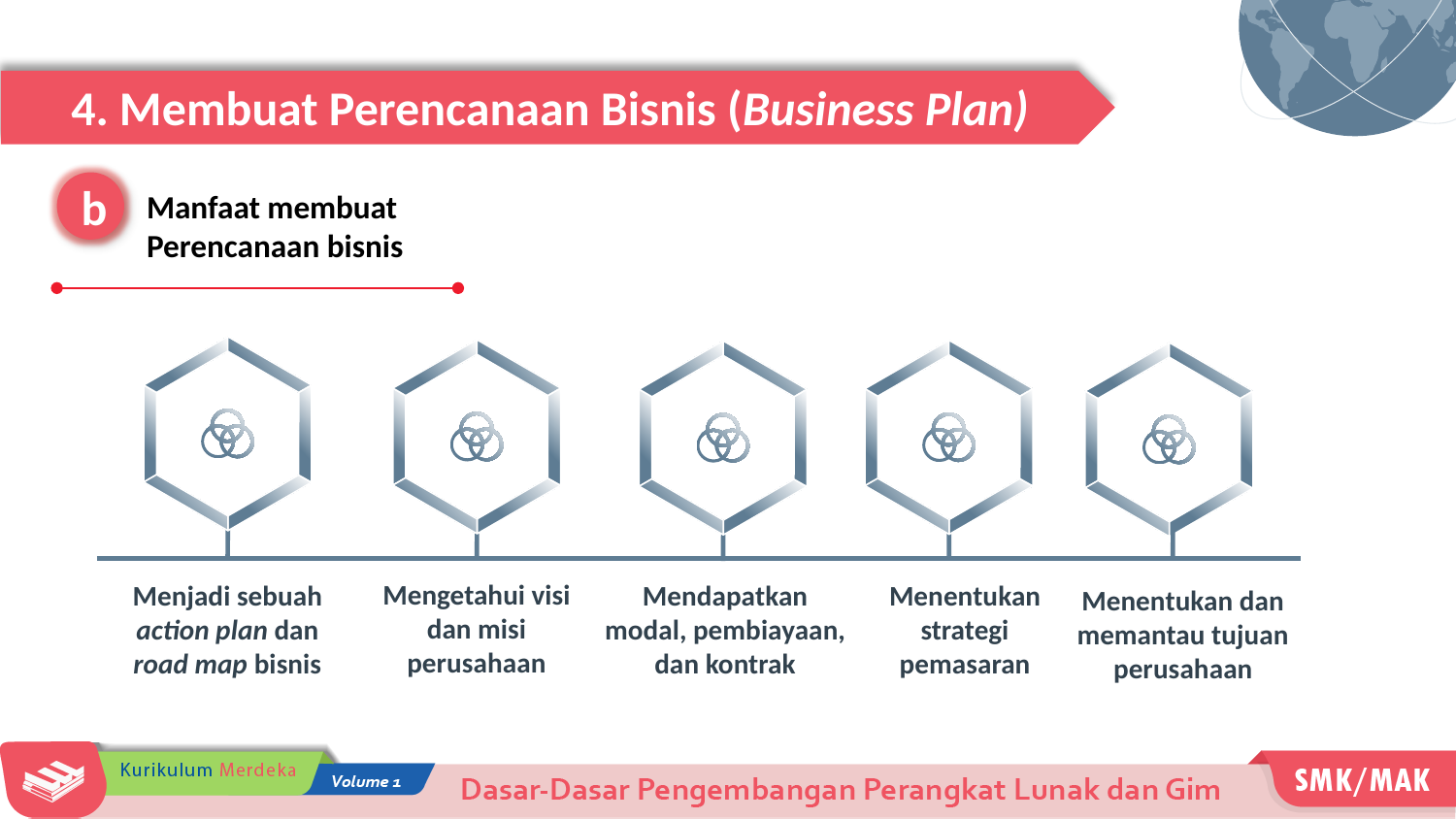

4. Membuat Perencanaan Bisnis (Business Plan)

b
Manfaat membuat
Perencanaan bisnis

Mengetahui visi dan misi perusahaan
Menjadi sebuah action plan dan road map bisnis
Mendapatkan modal, pembiayaan, dan kontrak
Menentukan strategi pemasaran

Menentukan dan memantau tujuan perusahaan